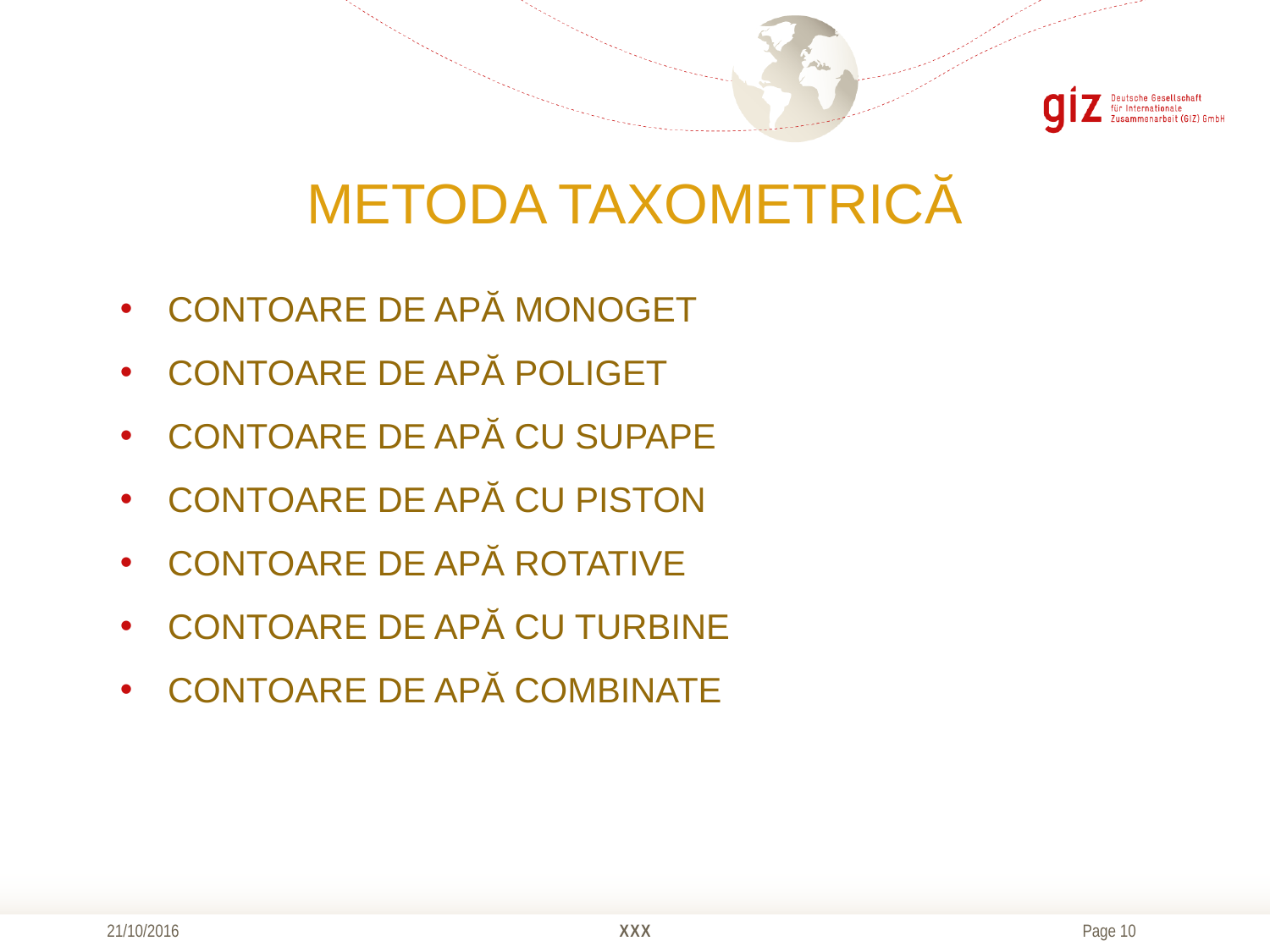

# METODA TAXOMETRICĂ
CONTOARE DE APĂ MONOGET
CONTOARE DE APĂ POLIGET
CONTOARE DE APĂ CU SUPAPE
CONTOARE DE APĂ CU PISTON
CONTOARE DE APĂ ROTATIVE
CONTOARE DE APĂ CU TURBINE
CONTOARE DE APĂ COMBINATE

21/10/2016
XXX